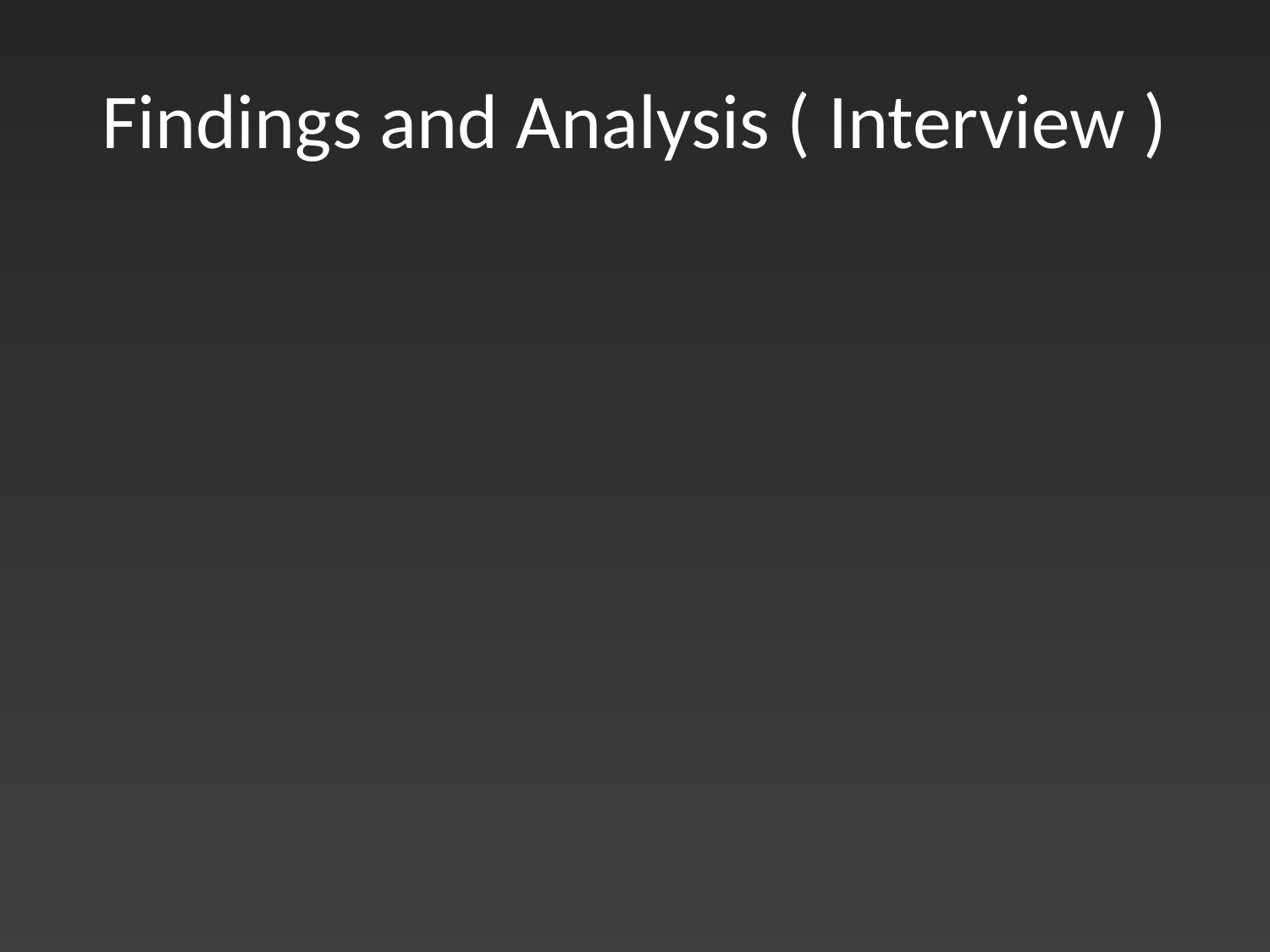

# Findings and Analysis ( Interview )